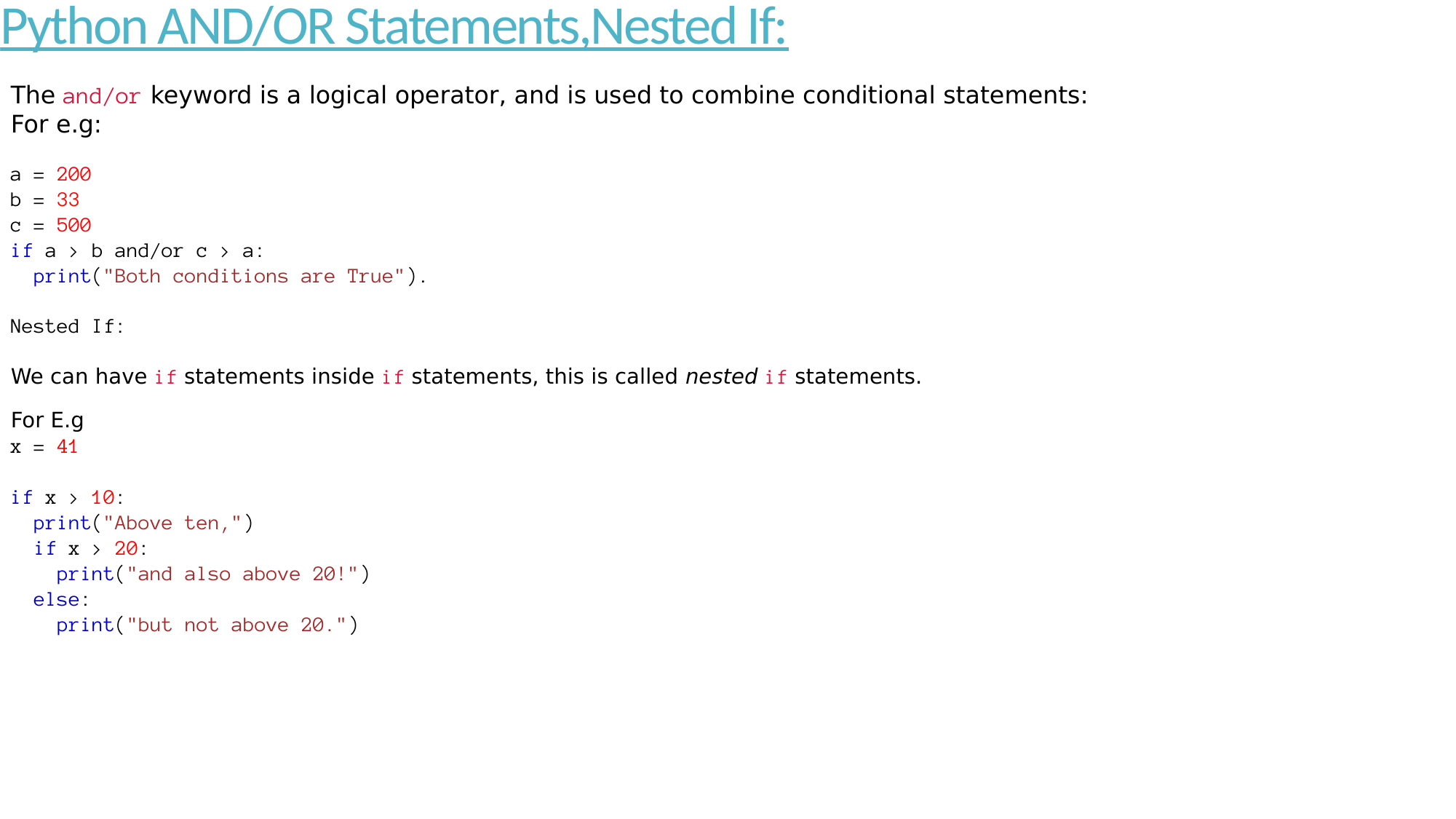

# Python AND/OR Statements,Nested If:

The and/or keyword is a logical operator, and is used to combine conditional statements:
For e.g:

a = 200
b = 33
c = 500
if a > b and/or c > a:
  print("Both conditions are True").

Nested If:

We can have if statements inside if statements, this is called nested if statements.

For E.g
x = 41
if x > 10:
  print("Above ten,")
  if x > 20:
    print("and also above 20!")
  else:
    print("but not above 20.")